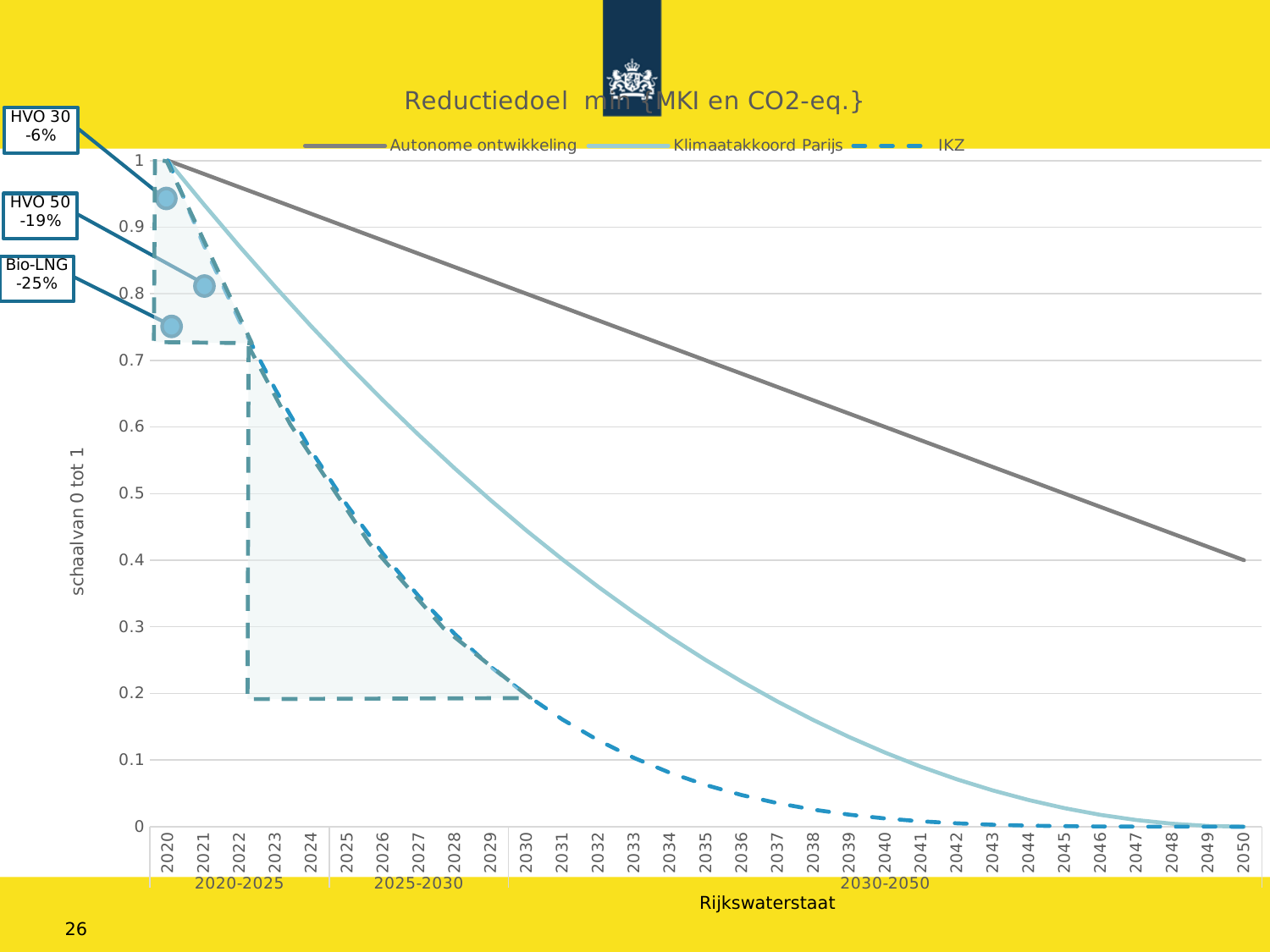

### Chart: Reductiedoel  min {MKI en CO2-eq.}

| Category | Autonome ontwikkeling | Klimaatakkoord Parijs | IKZ |
|---|---|---|---|
| 2020 | 1.0 | 1.0 | 1.0 |
| 2021 | 0.98 | 0.9344444444444444 | 0.8731864197530863 |
| 2022 | 0.96 | 0.8711111111111112 | 0.7588345679012347 |
| 2023 | 0.94 | 0.81 | 0.6561000000000001 |
| 2024 | 0.9199999999999999 | 0.7511111111111112 | 0.564167901234568 |
| 2025 | 0.8999999999999999 | 0.6944444444444445 | 0.48225308641975323 |
| 2026 | 0.8799999999999999 | 0.6400000000000001 | 0.4096000000000002 |
| 2027 | 0.8599999999999999 | 0.5877777777777778 | 0.3454827160493828 |
| 2028 | 0.8399999999999999 | 0.5377777777777779 | 0.2892049382716051 |
| 2029 | 0.8199999999999998 | 0.4900000000000001 | 0.2401000000000001 |
| 2030 | 0.7999999999999998 | 0.44444444444444453 | 0.19753086419753094 |
| 2031 | 0.7799999999999998 | 0.4011111111111112 | 0.16089012345679019 |
| 2032 | 0.7599999999999998 | 0.3600000000000001 | 0.12960000000000008 |
| 2033 | 0.7399999999999998 | 0.32111111111111124 | 0.10311234567901242 |
| 2034 | 0.7199999999999998 | 0.28444444444444456 | 0.0809086419753087 |
| 2035 | 0.6999999999999997 | 0.2500000000000001 | 0.06250000000000006 |
| 2036 | 0.6799999999999997 | 0.21777777777777788 | 0.047427160493827204 |
| 2037 | 0.6599999999999997 | 0.18777777777777788 | 0.03526049382716053 |
| 2038 | 0.6399999999999997 | 0.16000000000000011 | 0.025600000000000036 |
| 2039 | 0.6199999999999997 | 0.13444444444444456 | 0.01807530864197534 |
| 2040 | 0.5999999999999996 | 0.11111111111111122 | 0.012345679012345703 |
| 2041 | 0.5799999999999996 | 0.0900000000000001 | 0.008100000000000017 |
| 2042 | 0.5599999999999996 | 0.0711111111111112 | 0.005056790123456802 |
| 2043 | 0.5399999999999996 | 0.054444444444444524 | 0.0029641975308642063 |
| 2044 | 0.5199999999999996 | 0.04000000000000007 | 0.0016000000000000057 |
| 2045 | 0.49999999999999956 | 0.02777777777777784 | 0.0007716049382716084 |
| 2046 | 0.47999999999999954 | 0.01777777777777783 | 0.00031604938271605123 |
| 2047 | 0.4599999999999995 | 0.01000000000000004 | 0.0001000000000000008 |
| 2048 | 0.4399999999999995 | 0.004444444444444472 | 1.9753086419753334e-05 |
| 2049 | 0.4199999999999995 | 0.001111111111111125 | 1.2345679012345988e-06 |
| 2050 | 0.39999999999999947 | 4.3333423748712807e-32 | 1.877785613785507e-63 |